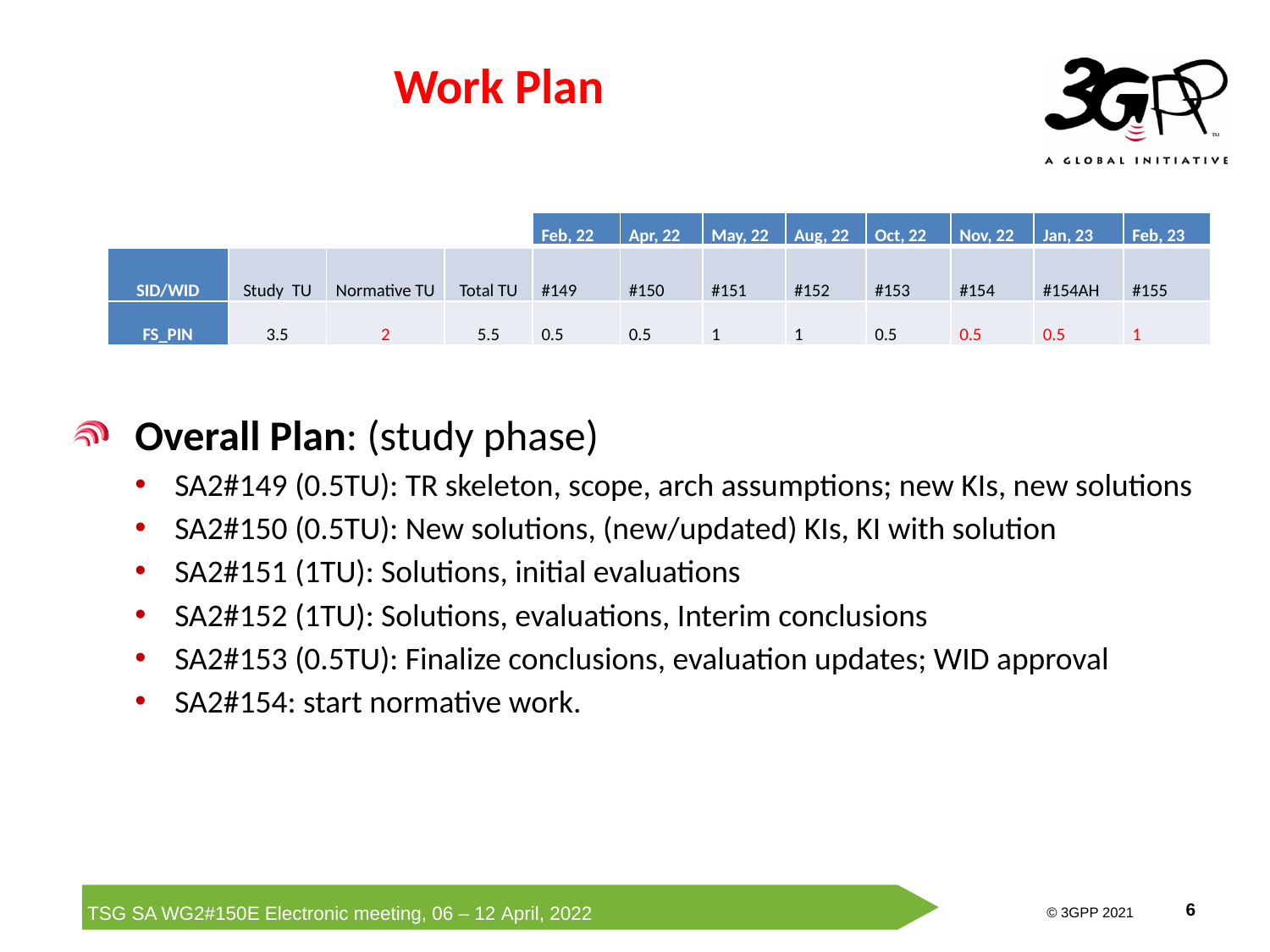

# Work Plan
|  |  |  |  | Feb, 22 | Apr, 22 | May, 22 | Aug, 22 | Oct, 22 | Nov, 22 | Jan, 23 | Feb, 23 |
| --- | --- | --- | --- | --- | --- | --- | --- | --- | --- | --- | --- |
| SID/WID | Study  TU | Normative TU | Total TU | #149 | #150 | #151 | #152 | #153 | #154 | #154AH | #155 |
| FS\_PIN | 3.5 | 2 | 5.5 | 0.5 | 0.5 | 1 | 1 | 0.5 | 0.5 | 0.5 | 1 |
Overall Plan: (study phase)
SA2#149 (0.5TU): TR skeleton, scope, arch assumptions; new KIs, new solutions
SA2#150 (0.5TU): New solutions, (new/updated) KIs, KI with solution
SA2#151 (1TU): Solutions, initial evaluations
SA2#152 (1TU): Solutions, evaluations, Interim conclusions
SA2#153 (0.5TU): Finalize conclusions, evaluation updates; WID approval
SA2#154: start normative work.